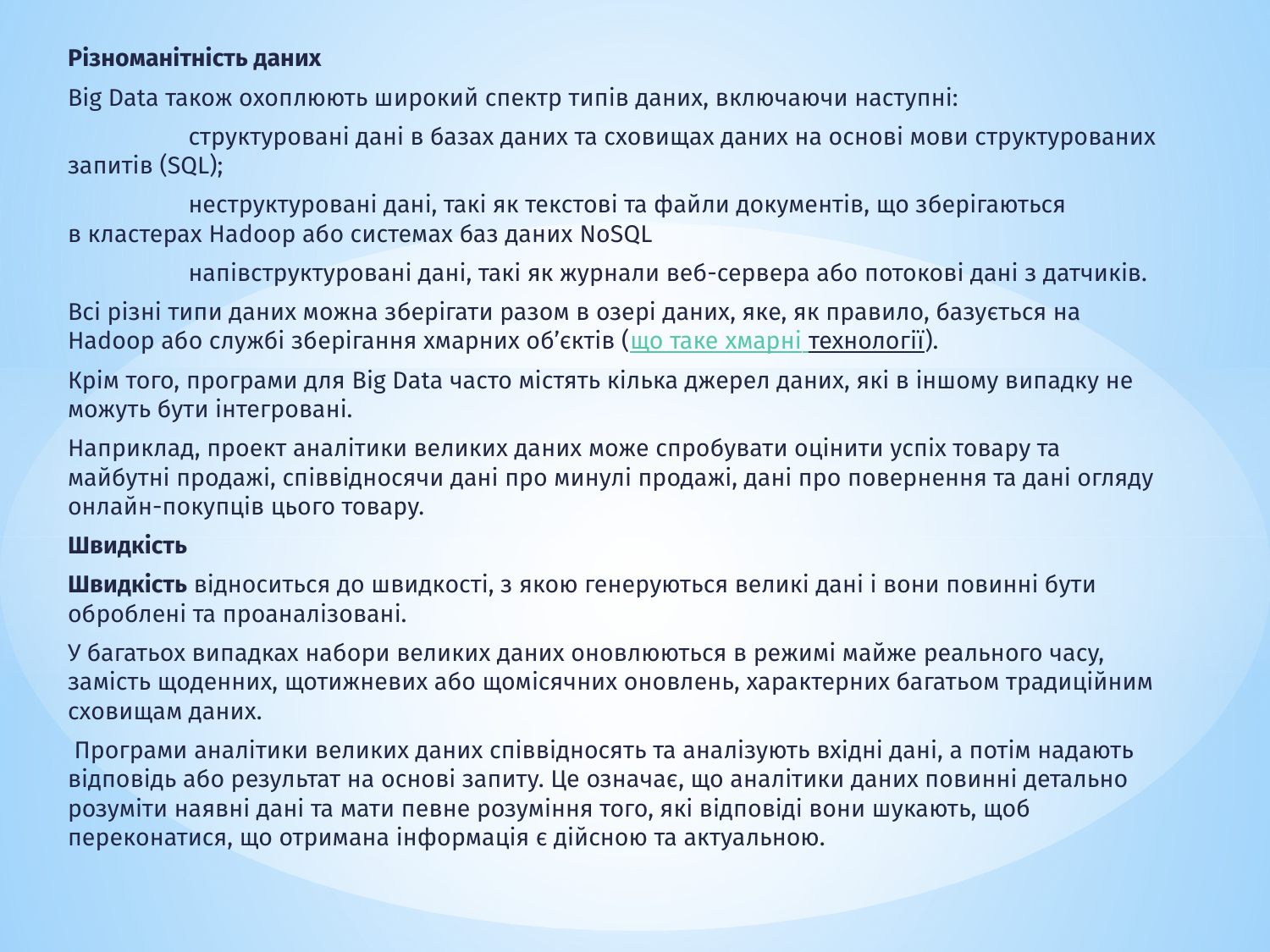

Різноманітність даних
Big Data також охоплюють широкий спектр типів даних, включаючи наступні:
                   структуровані дані в базах даних та сховищах даних на основі мови структурованих запитів (SQL);
                   неструктуровані дані, такі як текстові та файли документів, що зберігаються в кластерах Hadoop або системах баз даних NoSQL
                   напівструктуровані дані, такі як журнали веб-сервера або потокові дані з датчиків.
Всі різні типи даних можна зберігати разом в озері даних, яке, як правило, базується на Hadoop або службі зберігання хмарних об’єктів (що таке хмарні технології).
Крім того, програми для Big Data часто містять кілька джерел даних, які в іншому випадку не можуть бути інтегровані.
Наприклад, проект аналітики великих даних може спробувати оцінити успіх товару та майбутні продажі, співвідносячи дані про минулі продажі, дані про повернення та дані огляду онлайн-покупців цього товару.
Швидкість
Швидкість відноситься до швидкості, з якою генеруються великі дані і вони повинні бути оброблені та проаналізовані.
У багатьох випадках набори великих даних оновлюються в режимі майже реального часу, замість щоденних, щотижневих або щомісячних оновлень, характерних багатьом традиційним сховищам даних.
 Програми аналітики великих даних співвідносять та аналізують вхідні дані, а потім надають відповідь або результат на основі запиту. Це означає, що аналітики даних повинні детально розуміти наявні дані та мати певне розуміння того, які відповіді вони шукають, щоб переконатися, що отримана інформація є дійсною та актуальною.